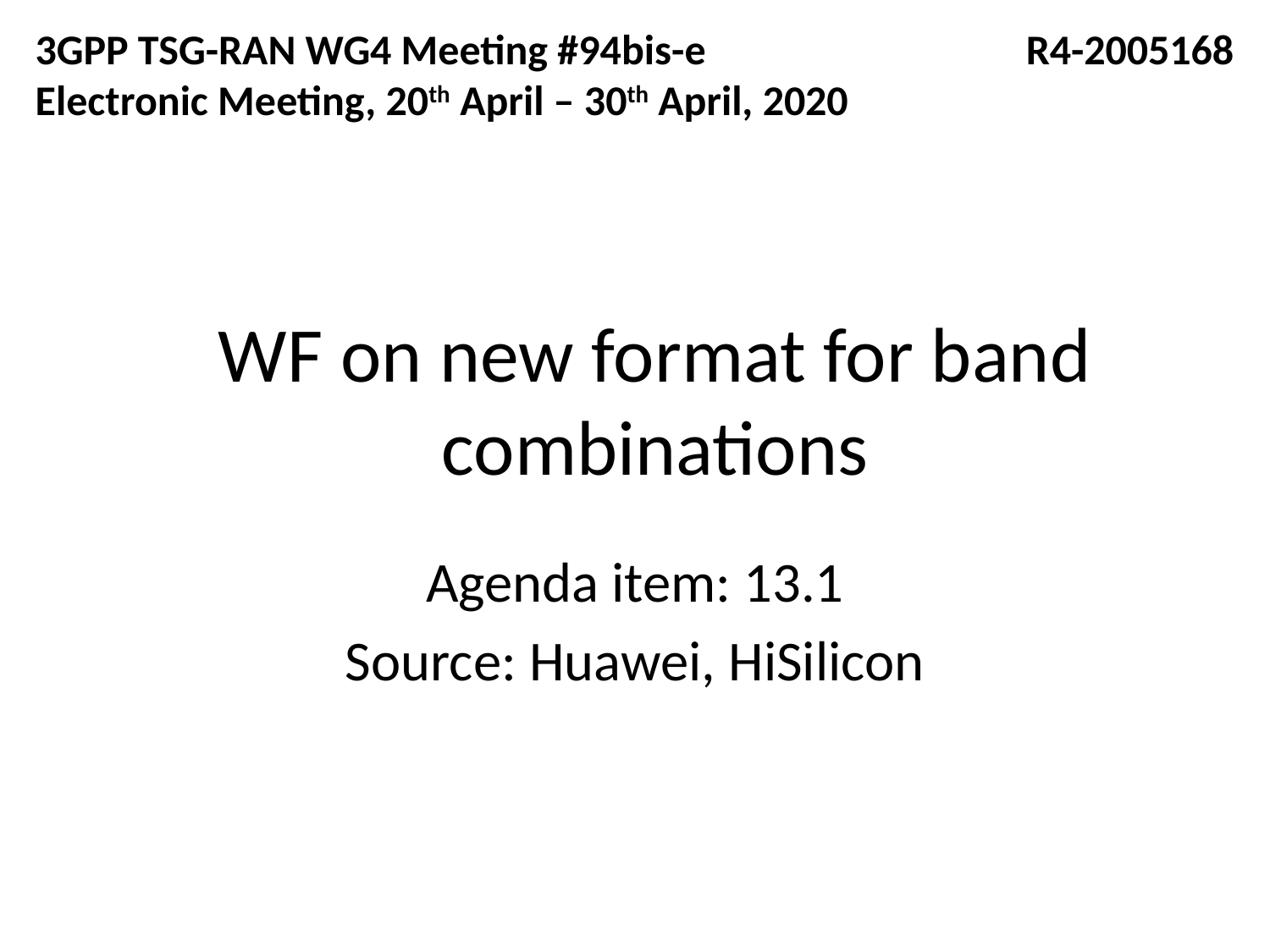

3GPP TSG-RAN WG4 Meeting #94bis-e	                        R4-2005168
Electronic Meeting, 20th April – 30th April, 2020
# WF on new format for band combinations
Agenda item: 13.1
Source: Huawei, HiSilicon